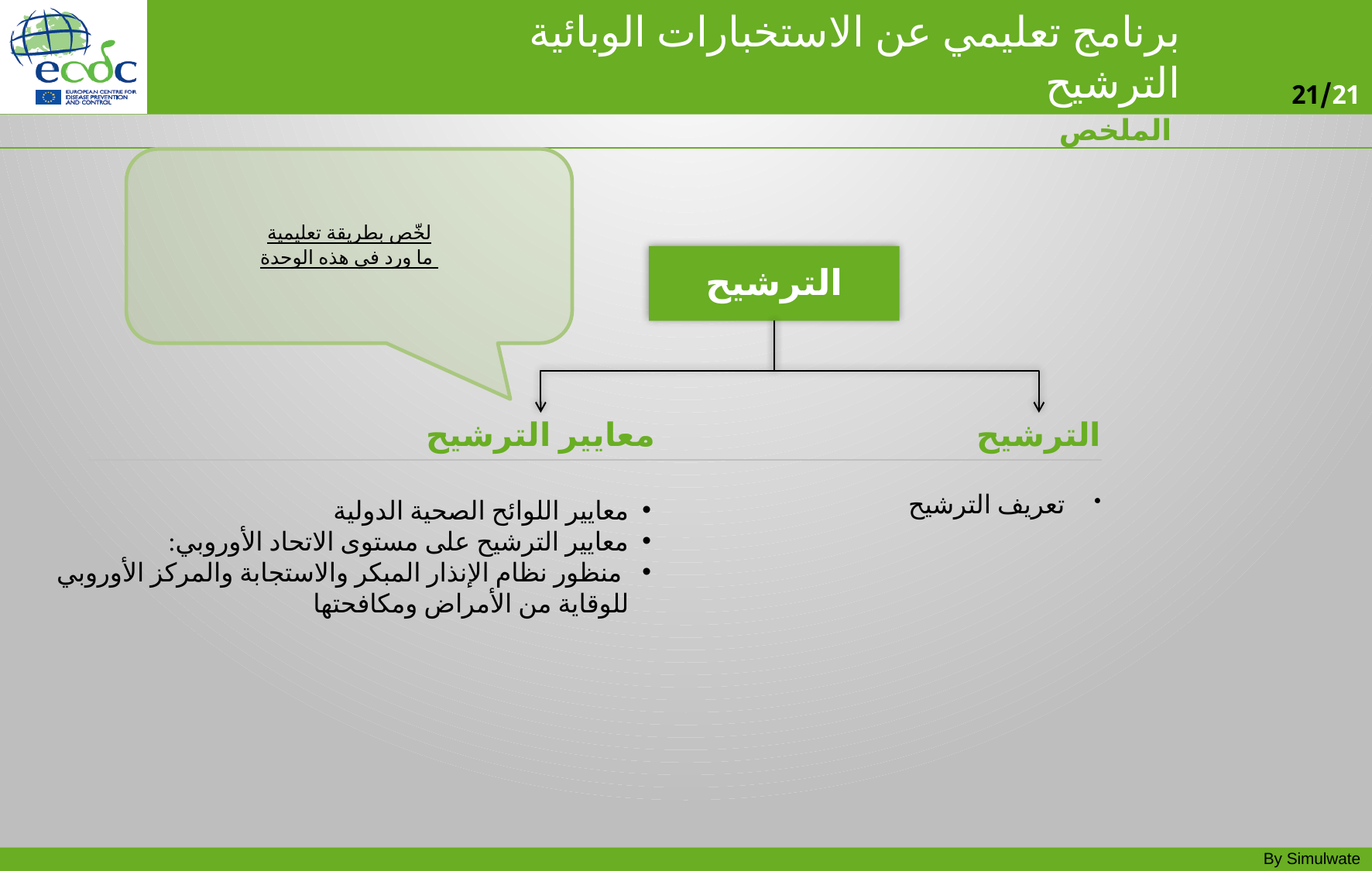

الملخص
لخّص بطريقة تعليمية
 ما ورد في هذه الوحدة
الترشيح
معايير الترشيح
الترشيح
تعريف الترشيح
معايير اللوائح الصحية الدولية
معايير الترشيح على مستوى الاتحاد الأوروبي:
 منظور نظام الإنذار المبكر والاستجابة والمركز الأوروبي للوقاية من الأمراض ومكافحتها